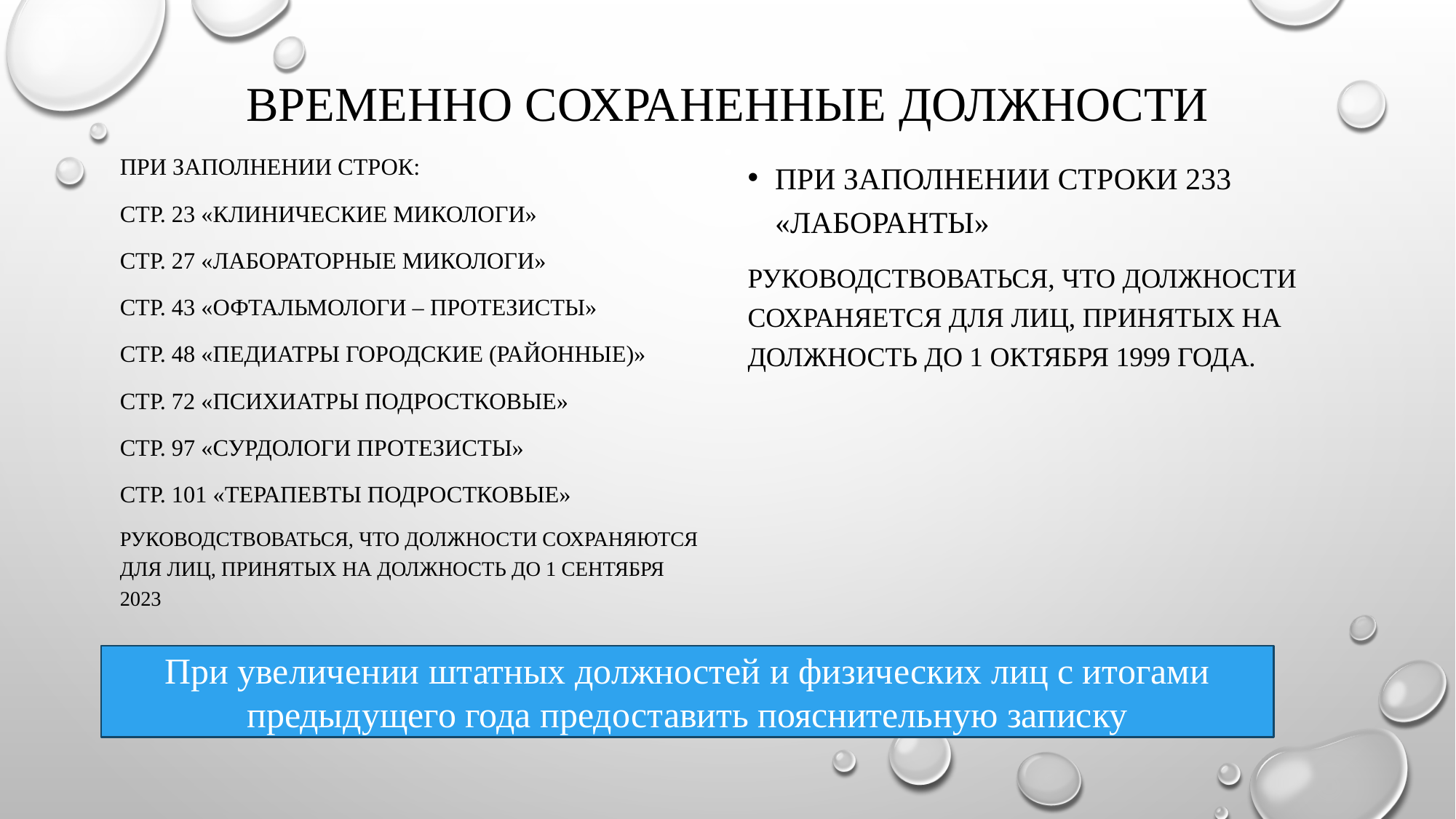

# Временно сохраненные должности
При заполнении строк:
Стр. 23 «клинические микологи»
Стр. 27 «Лабораторные микологи»
Стр. 43 «офтальмологи – протезисты»
Стр. 48 «педиатры городские (районные)»
Стр. 72 «психиатры подростковые»
Стр. 97 «сурдологи протезисты»
Стр. 101 «терапевты подростковые»
Руководствоваться, что должности сохраняются для лиц, принятых на должность до 1 сентября 2023
При заполнении строки 233 «Лаборанты»
Руководствоваться, что должности сохраняется для лиц, принятых на должность до 1 октября 1999 года.
При увеличении штатных должностей и физических лиц с итогами предыдущего года предоставить пояснительную записку